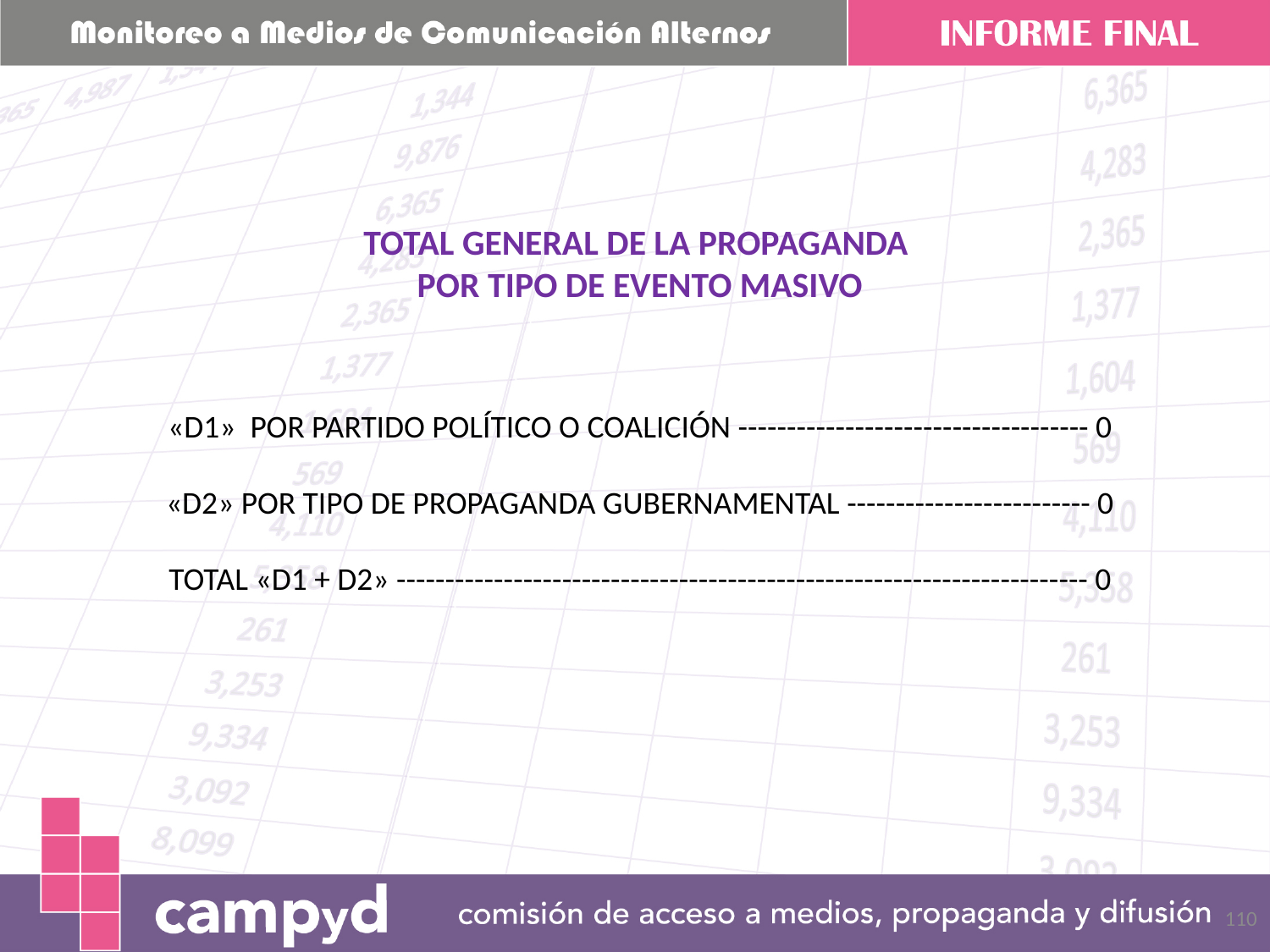

TOTAL GENERAL DE LA PROPAGANDA
POR TIPO DE EVENTO MASIVO

«D1»  POR PARTIDO POLÍTICO O COALICIÓN ------------------------------------ 0

«D2» POR TIPO DE PROPAGANDA GUBERNAMENTAL ------------------------- 0

TOTAL «D1 + D2» ----------------------------------------------------------------------- 0
110